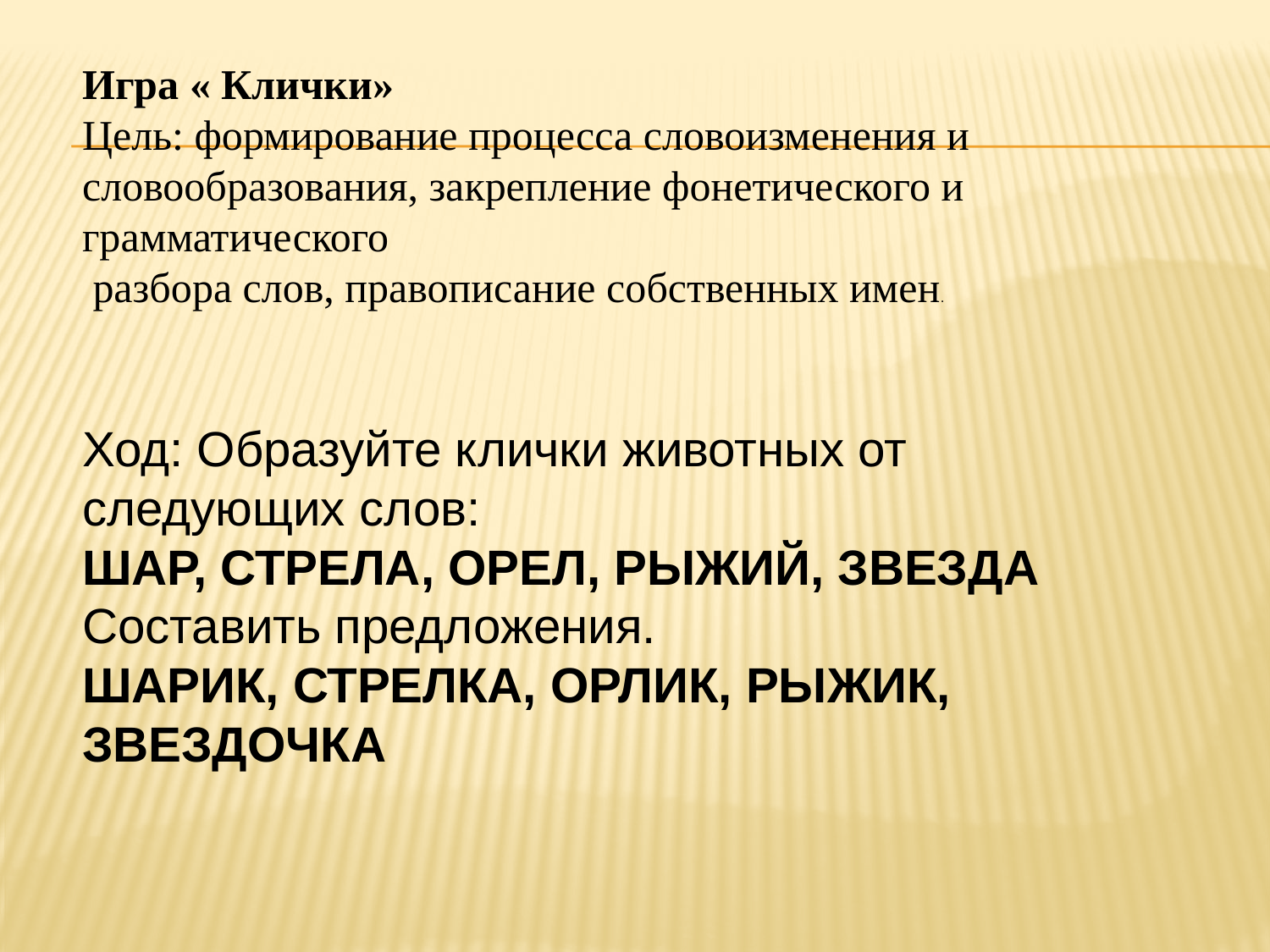

Игра « Клички»
Цель: формирование процесса словоизменения и
словообразования, закрепление фонетического и
грамматического
 разбора слов, правописание собственных имен.

Ход: Образуйте клички животных от следующих слов:
ШАР, СТРЕЛА, ОРЕЛ, РЫЖИЙ, ЗВЕЗДА
Составить предложения.
ШАРИК, СТРЕЛКА, ОРЛИК, РЫЖИК, ЗВЕЗДОЧКА